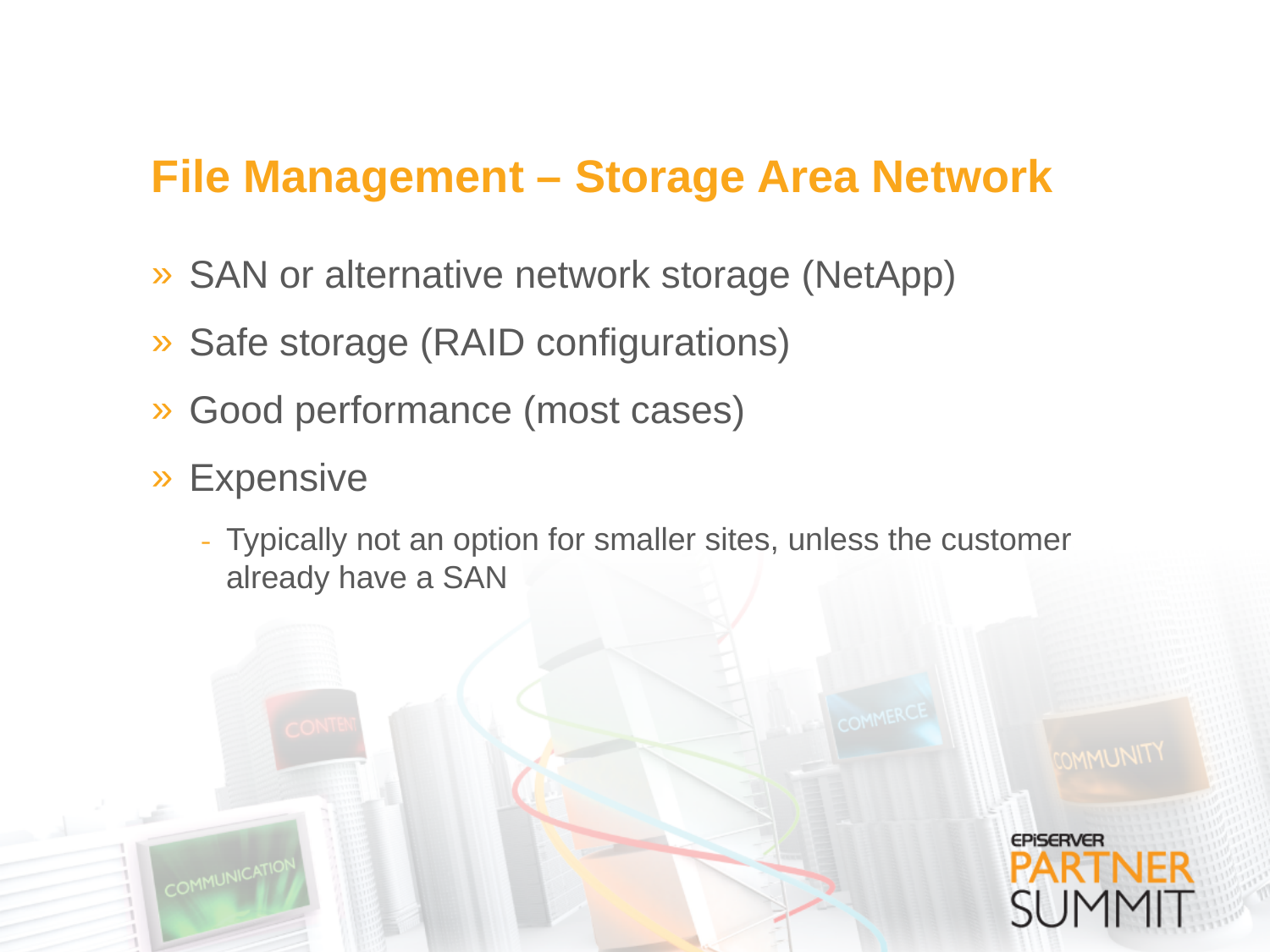

# File Management – Storage Area Network
SAN or alternative network storage (NetApp)
Safe storage (RAID configurations)
Good performance (most cases)
Expensive
Typically not an option for smaller sites, unless the customer already have a SAN